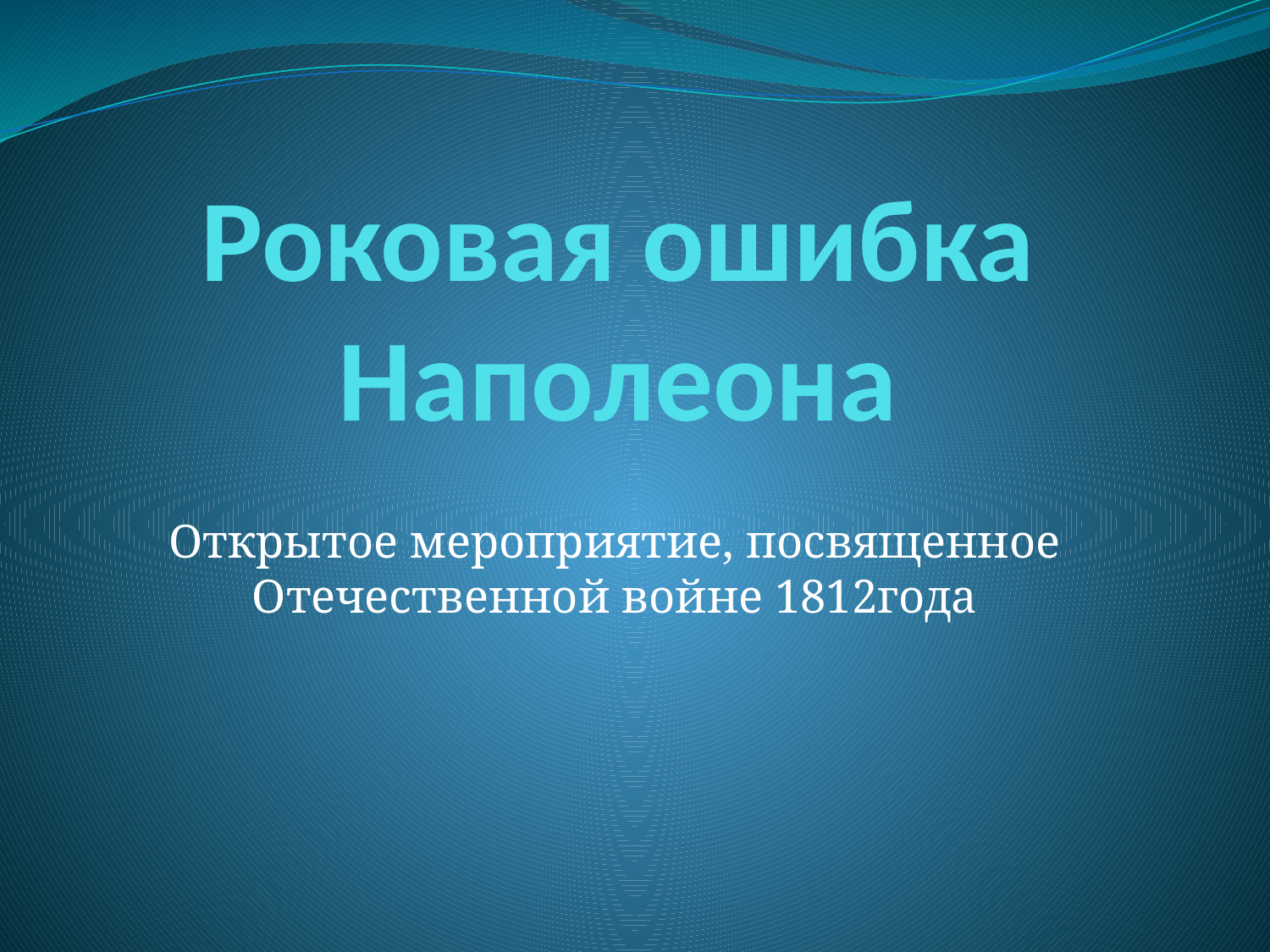

# Роковая ошибка Наполеона
Открытое мероприятие, посвященное Отечественной войне 1812года